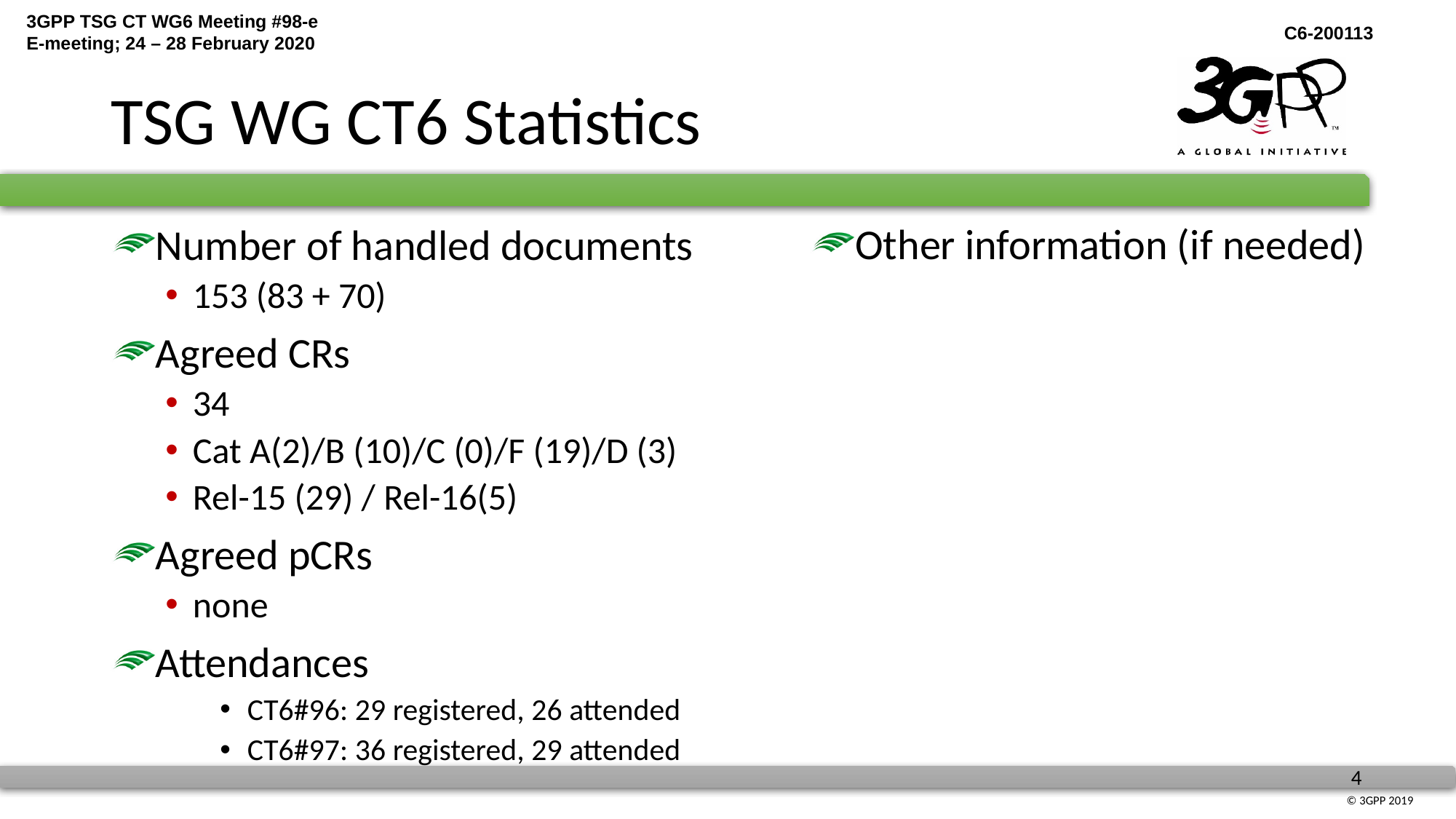

# TSG WG CT6 Statistics
Other information (if needed)

Number of handled documents
153 (83 + 70)
Agreed CRs
34
Cat A(2)/B (10)/C (0)/F (19)/D (3)
Rel-15 (29) / Rel-16(5)
Agreed pCRs
none
Attendances
CT6#96: 29 registered, 26 attended
CT6#97: 36 registered, 29 attended